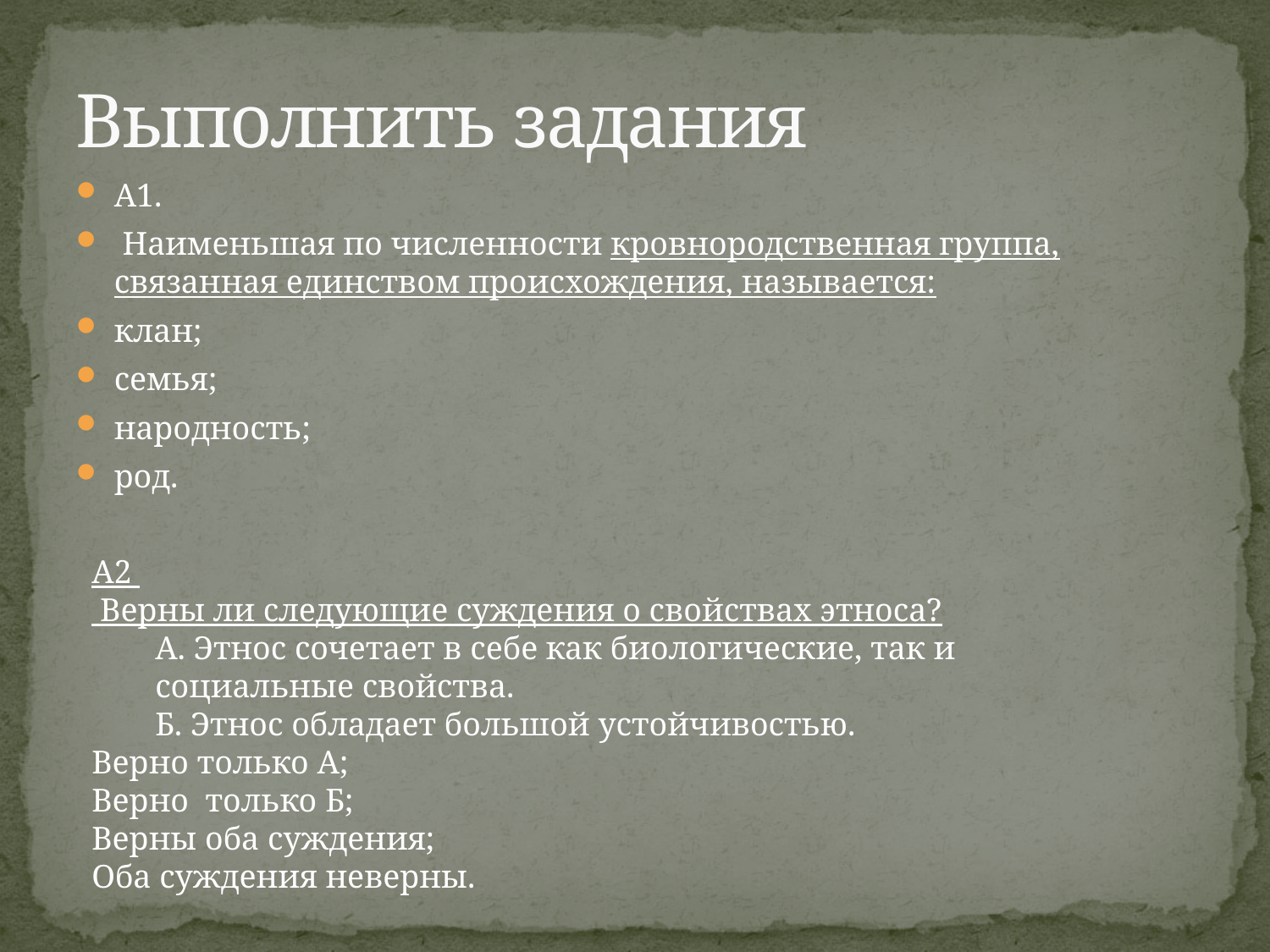

# Выполнить задания
А1.
 Наименьшая по численности кровнородственная группа, связанная единством происхождения, называется:
клан;
семья;
народность;
род.

А2
 Верны ли следующие суждения о свойствах этноса?
А. Этнос сочетает в себе как биологические, так и социальные свойства.
Б. Этнос обладает большой устойчивостью.
Верно только А;
Верно  только Б;
Верны оба суждения;
Оба суждения неверны.